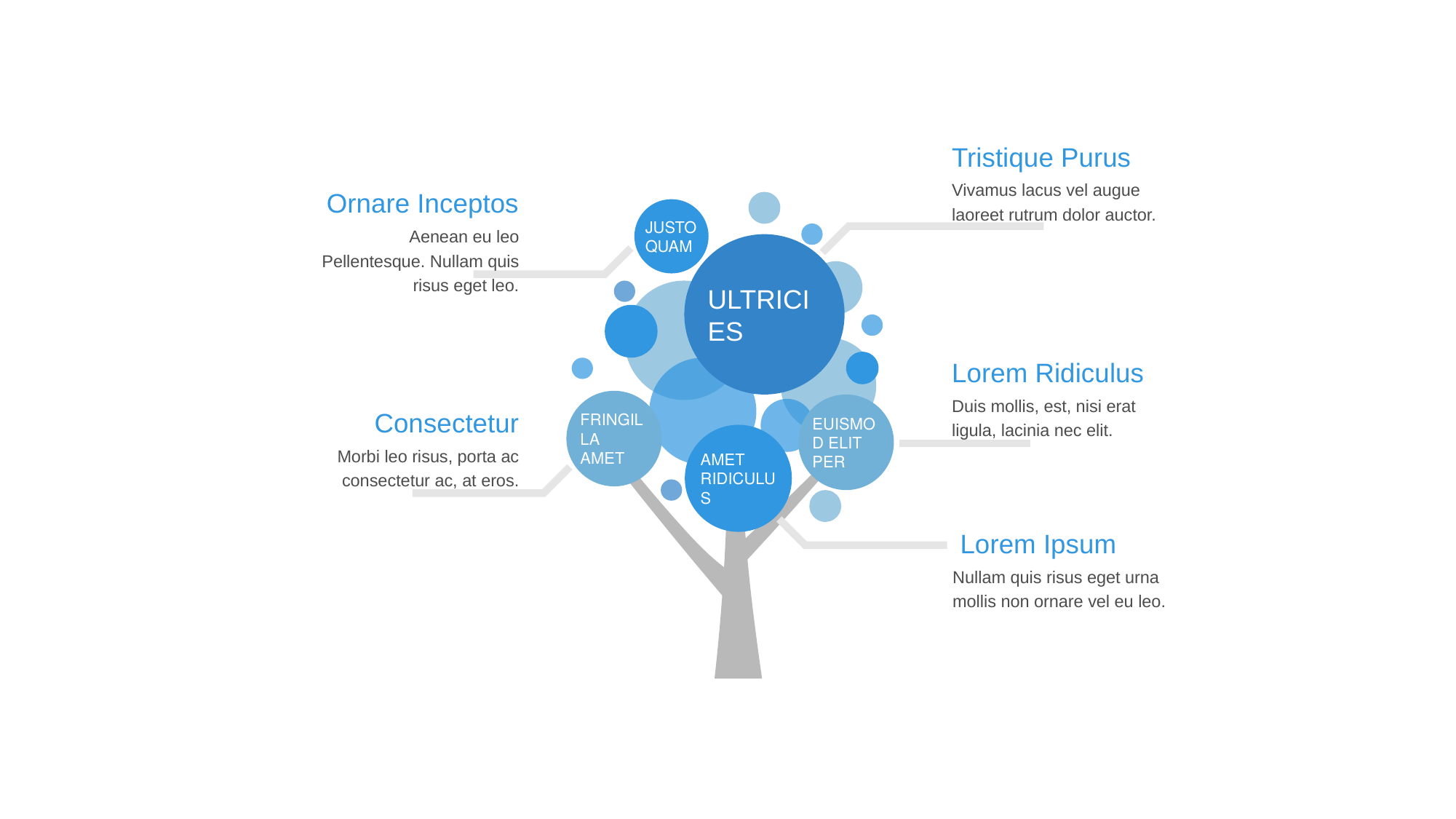

Tristique Purus
Vivamus lacus vel augue laoreet rutrum dolor auctor.
Ornare Inceptos
Aenean eu leo Pellentesque. Nullam quis risus eget leo.
Lorem Ridiculus
Duis mollis, est, nisi erat ligula, lacinia nec elit.
Consectetur
Morbi leo risus, porta ac consectetur ac, at eros.
 Lorem Ipsum
Nullam quis risus eget urna mollis non ornare vel eu leo.

Justo
Quam
Ultricies
Fringilla Amet
Euismod Elit per
Amet Ridiculus